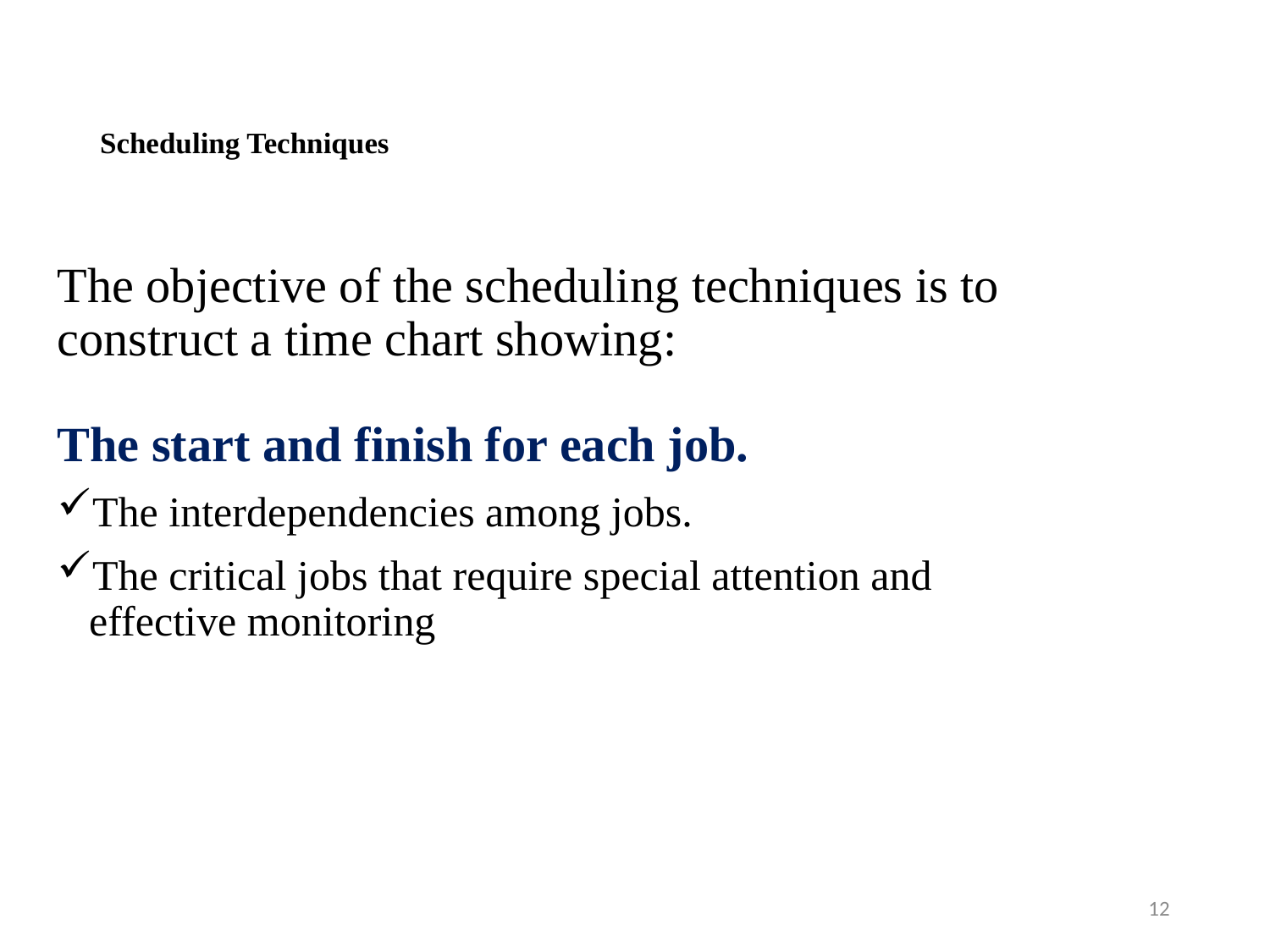

# Scheduling Techniques
The objective of the scheduling techniques is to
construct a time chart showing:
The start and finish for each job.
The interdependencies among jobs.
The critical jobs that require special attention and
effective monitoring
12